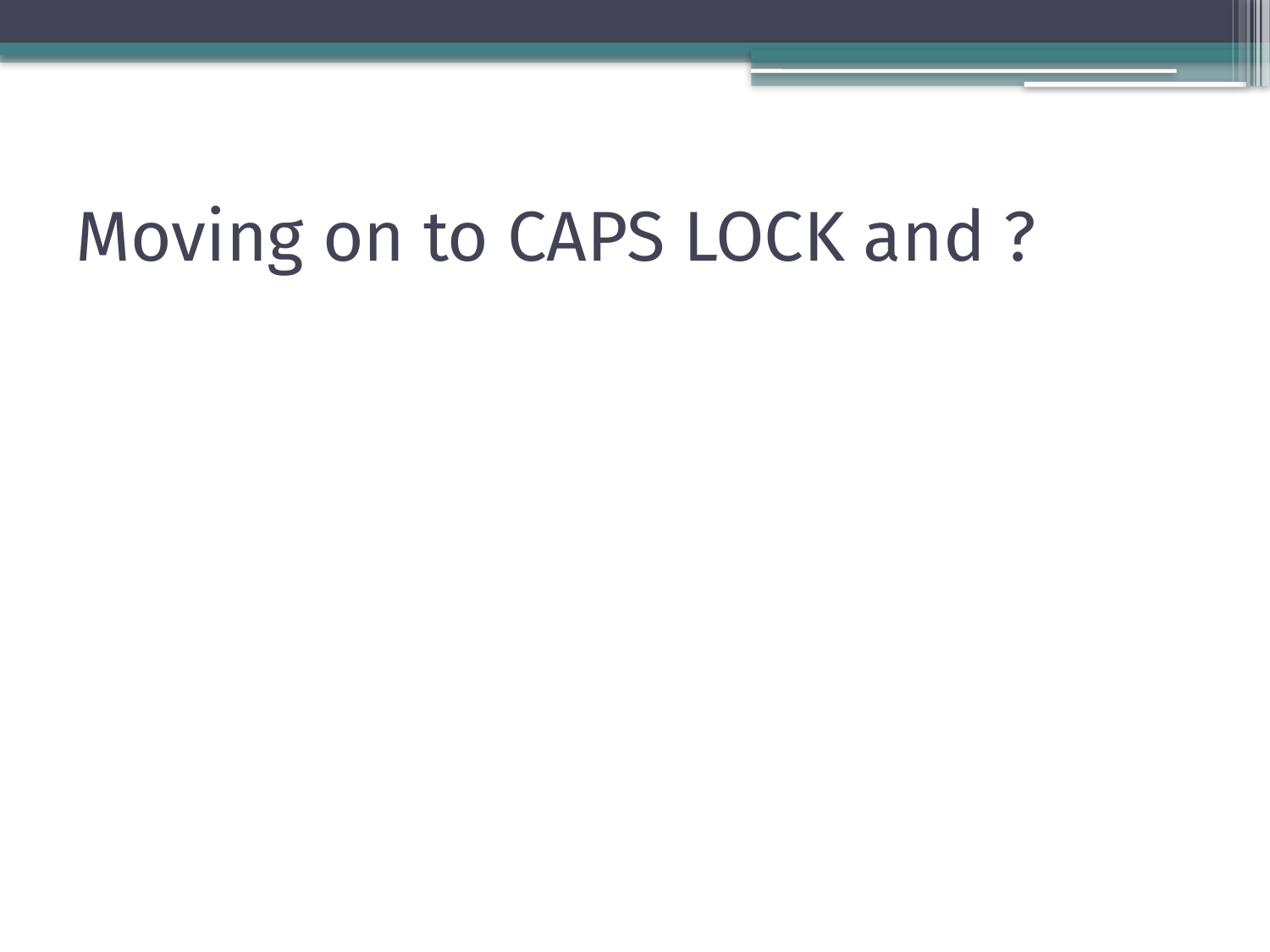

# Moving on to CAPS LOCK and ?